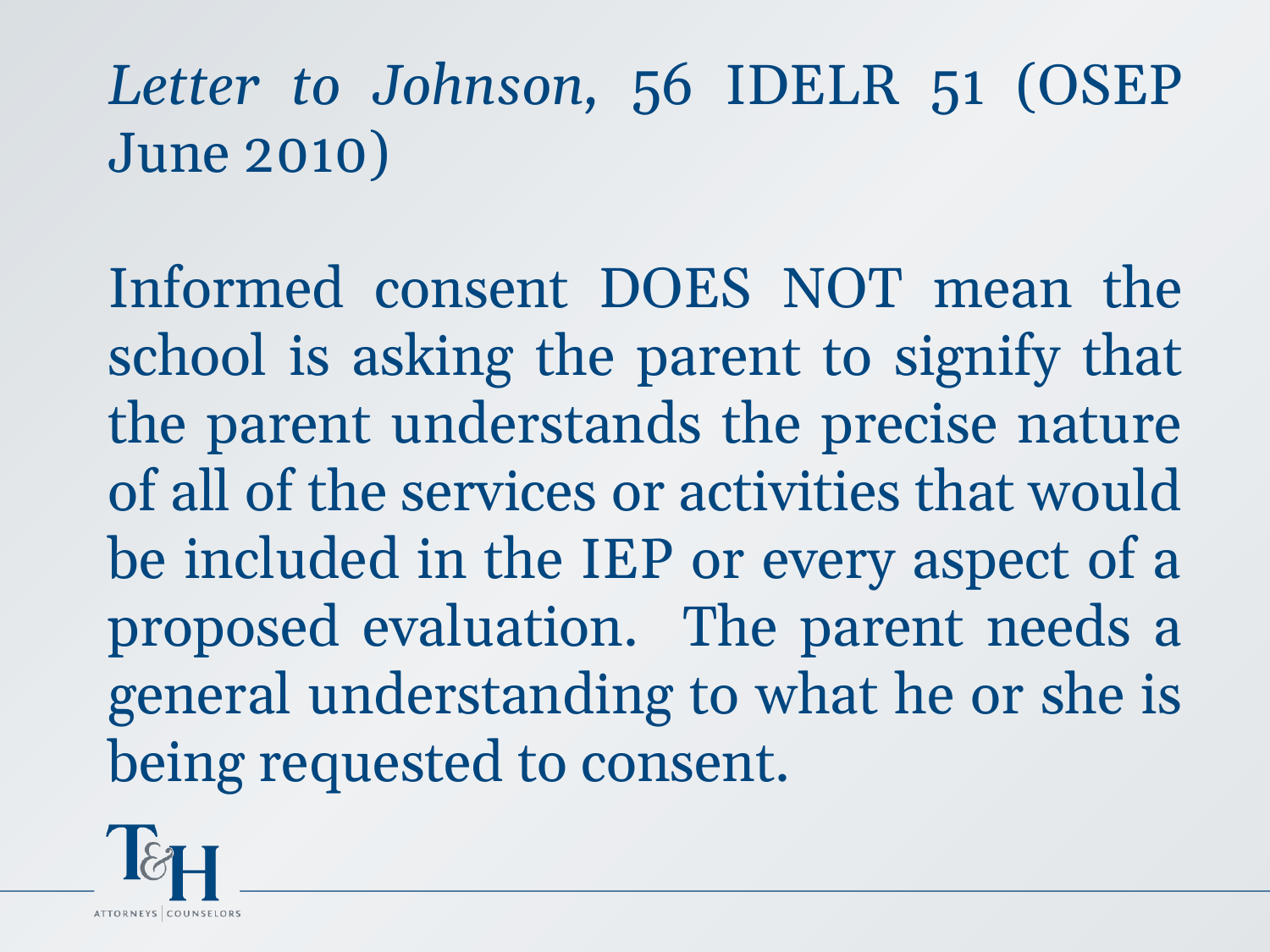

Letter to Johnson, 56 IDELR 51 (OSEP June 2010)

Informed consent DOES NOT mean the school is asking the parent to signify that the parent understands the precise nature of all of the services or activities that would be included in the IEP or every aspect of a proposed evaluation.  The parent needs a general understanding to what he or she is being requested to consent.